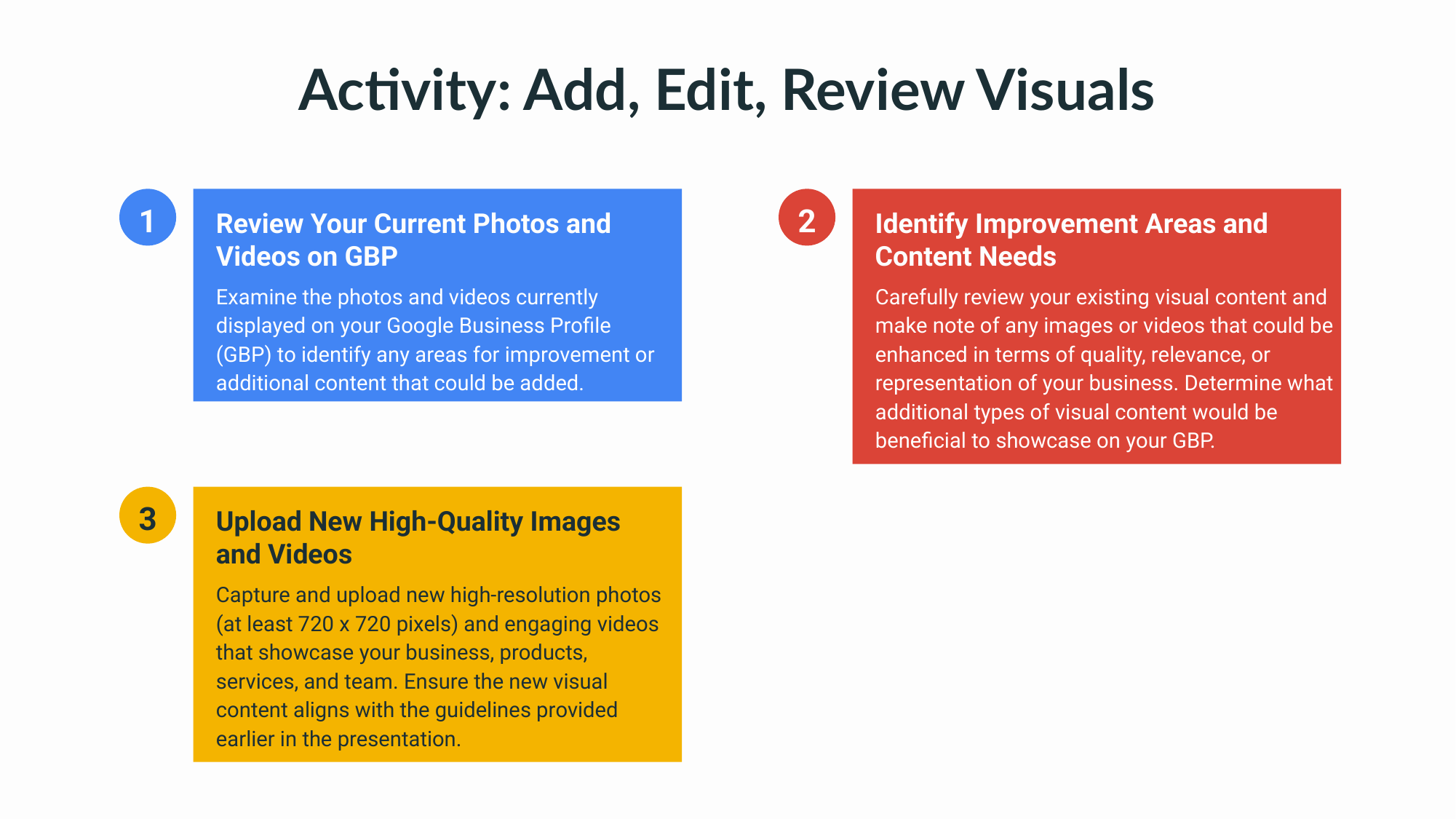

Activity: Add, Edit, Review Visuals

1
2
Review Your Current Photos and Videos on GBP
Identify Improvement Areas and Content Needs
Examine the photos and videos currently displayed on your Google Business Profile (GBP) to identify any areas for improvement or additional content that could be added.
Carefully review your existing visual content and make note of any images or videos that could be enhanced in terms of quality, relevance, or representation of your business. Determine what additional types of visual content would be beneficial to showcase on your GBP.

3
Upload New High-Quality Images and Videos
Capture and upload new high-resolution photos (at least 720 x 720 pixels) and engaging videos that showcase your business, products, services, and team. Ensure the new visual content aligns with the guidelines provided earlier in the presentation.